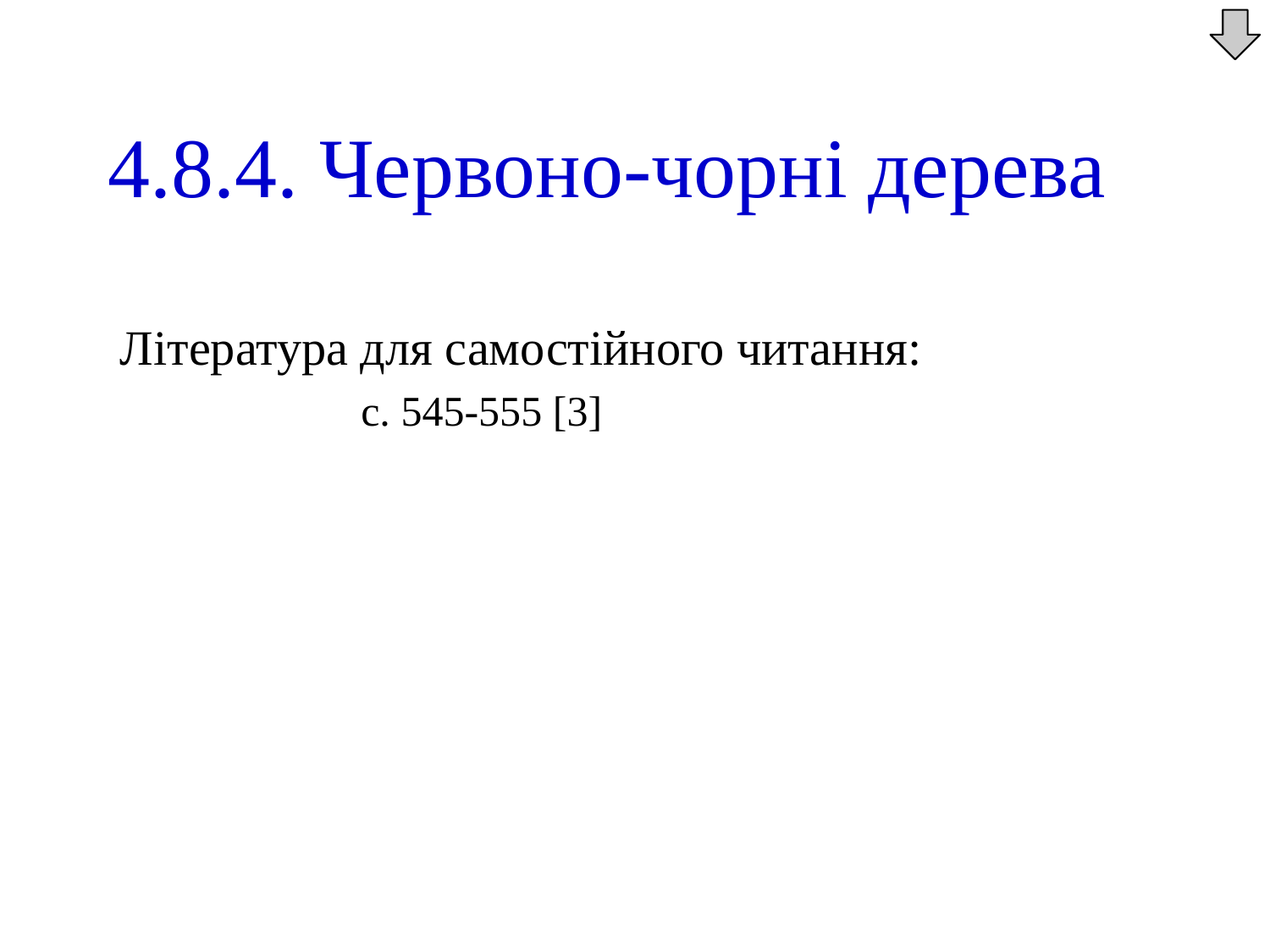

4.8.4. Червоно-чорні дерева
Література для самостійного читання:
		 с. 545-555 [3]